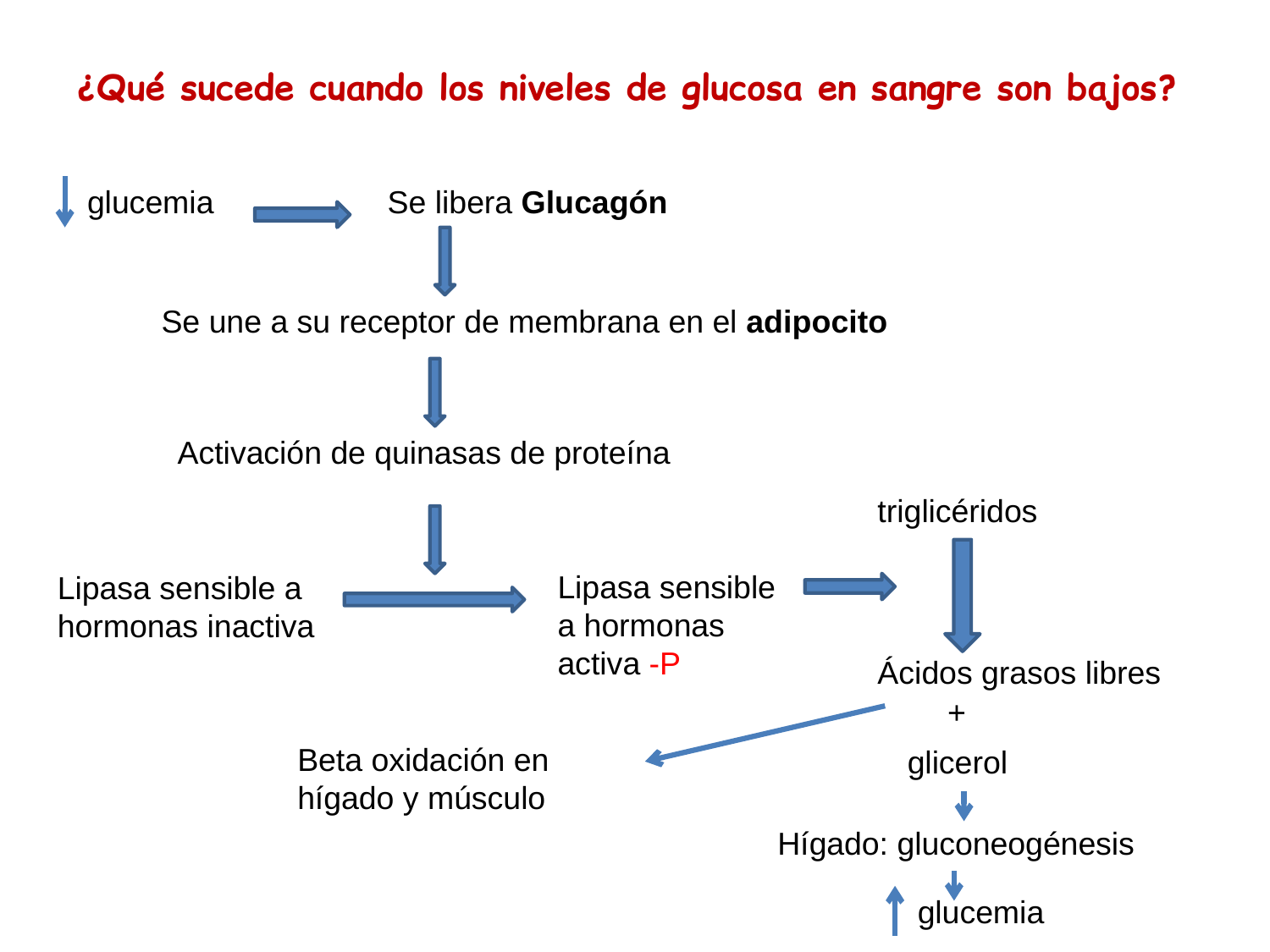

# ¿Qué sucede cuando los niveles de glucosa en sangre son bajos?
glucemia
Se libera Glucagón

Se une a su receptor de membrana en el adipocito

Activación de quinasas de proteína
triglicéridos

Lipasa sensible a hormonas activa -P
Lipasa sensible a hormonas inactiva

Ácidos grasos libres
+
Beta oxidación en hígado y músculo
glicerol
Hígado: gluconeogénesis
glucemia